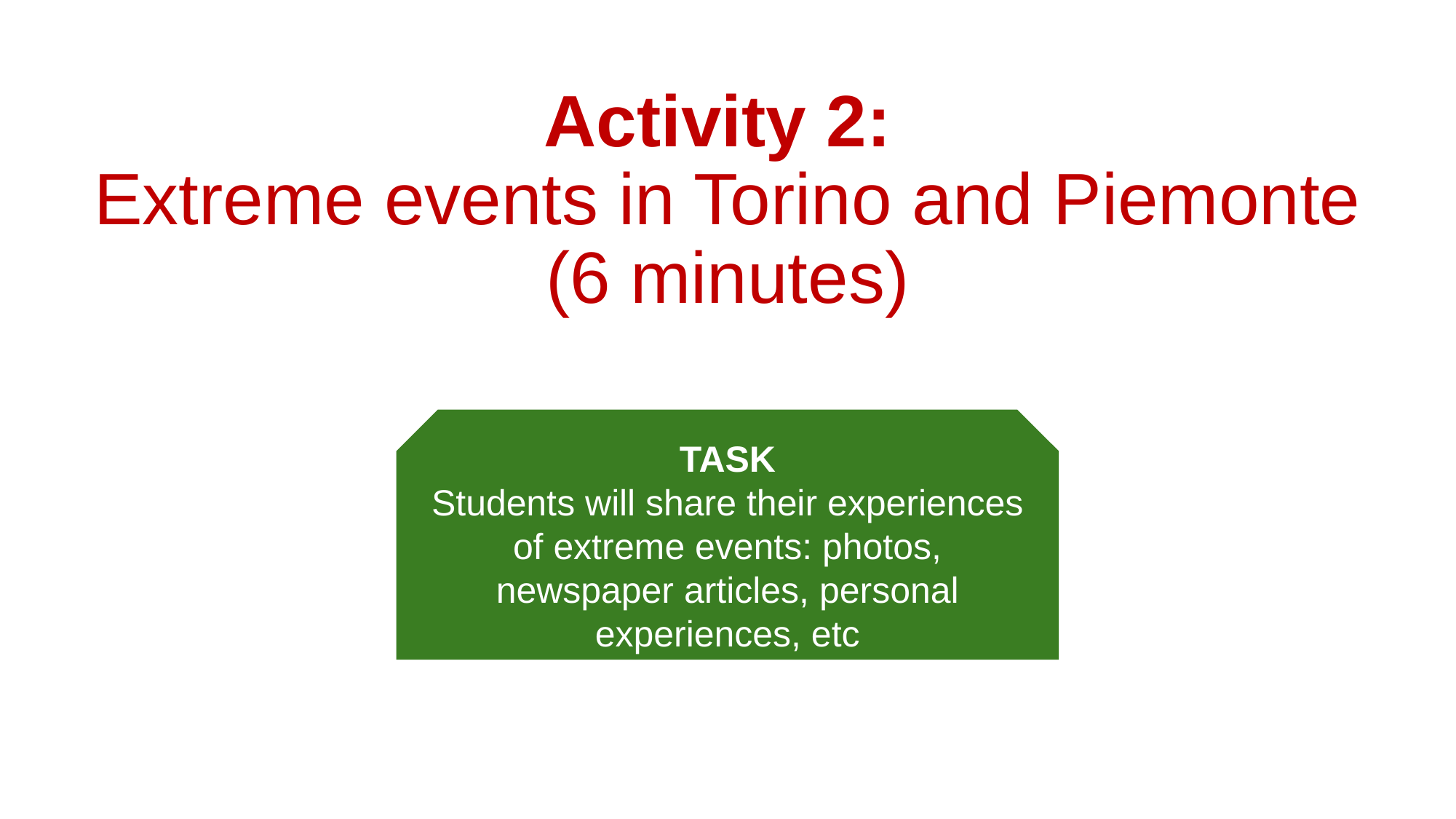

Activity 2:
Extreme events in Torino and Piemonte
(6 minutes)
TASK
Students will share their experiences of extreme events: photos, newspaper articles, personal experiences, etc